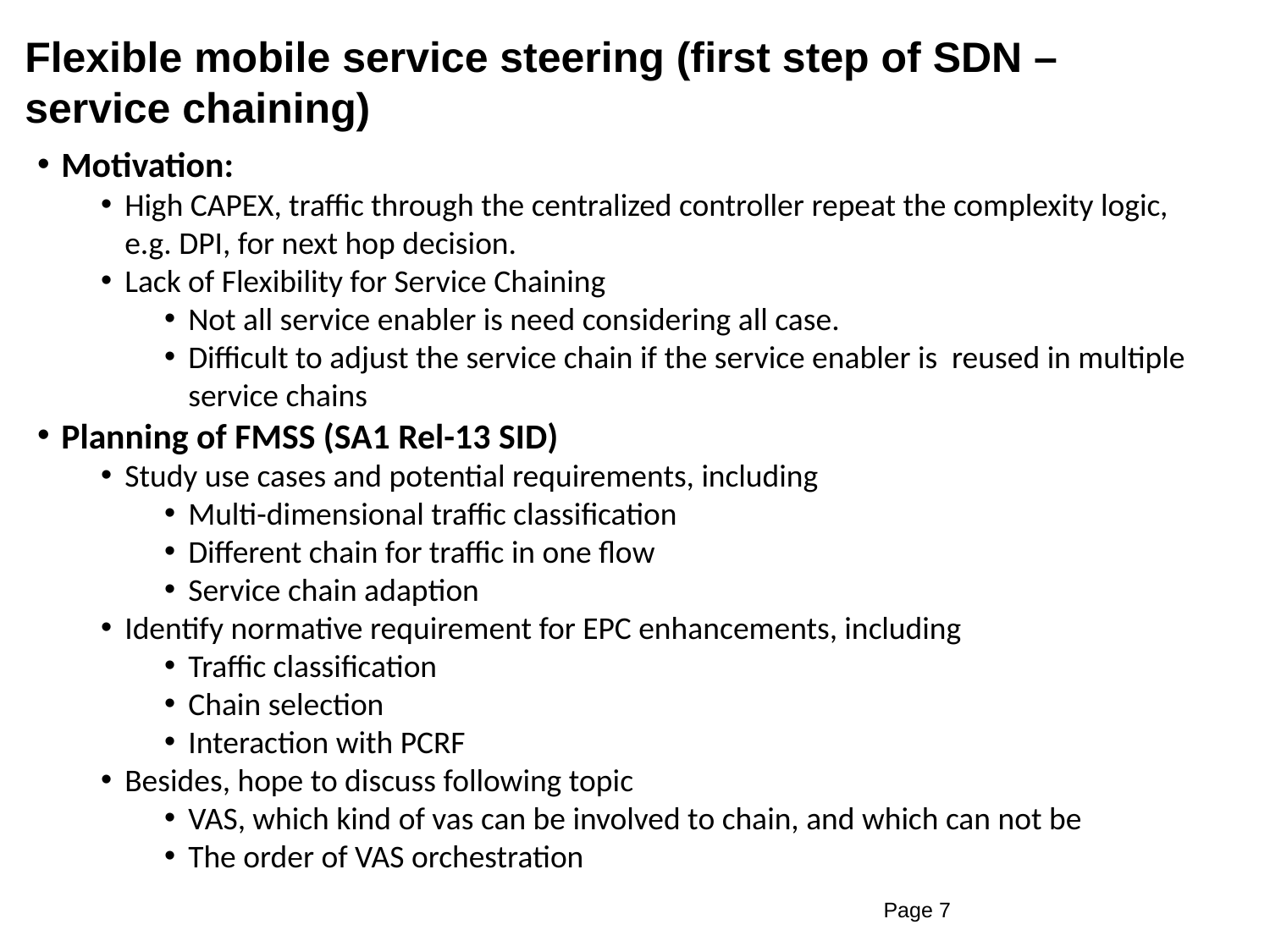

# Flexible mobile service steering (first step of SDN – service chaining)
Motivation:
High CAPEX, traffic through the centralized controller repeat the complexity logic, e.g. DPI, for next hop decision.
Lack of Flexibility for Service Chaining
Not all service enabler is need considering all case.
Difficult to adjust the service chain if the service enabler is  reused in multiple service chains
Planning of FMSS (SA1 Rel-13 SID)
Study use cases and potential requirements, including
Multi-dimensional traffic classification
Different chain for traffic in one flow
Service chain adaption
Identify normative requirement for EPC enhancements, including
Traffic classification
Chain selection
Interaction with PCRF
Besides, hope to discuss following topic
VAS, which kind of vas can be involved to chain, and which can not be
The order of VAS orchestration